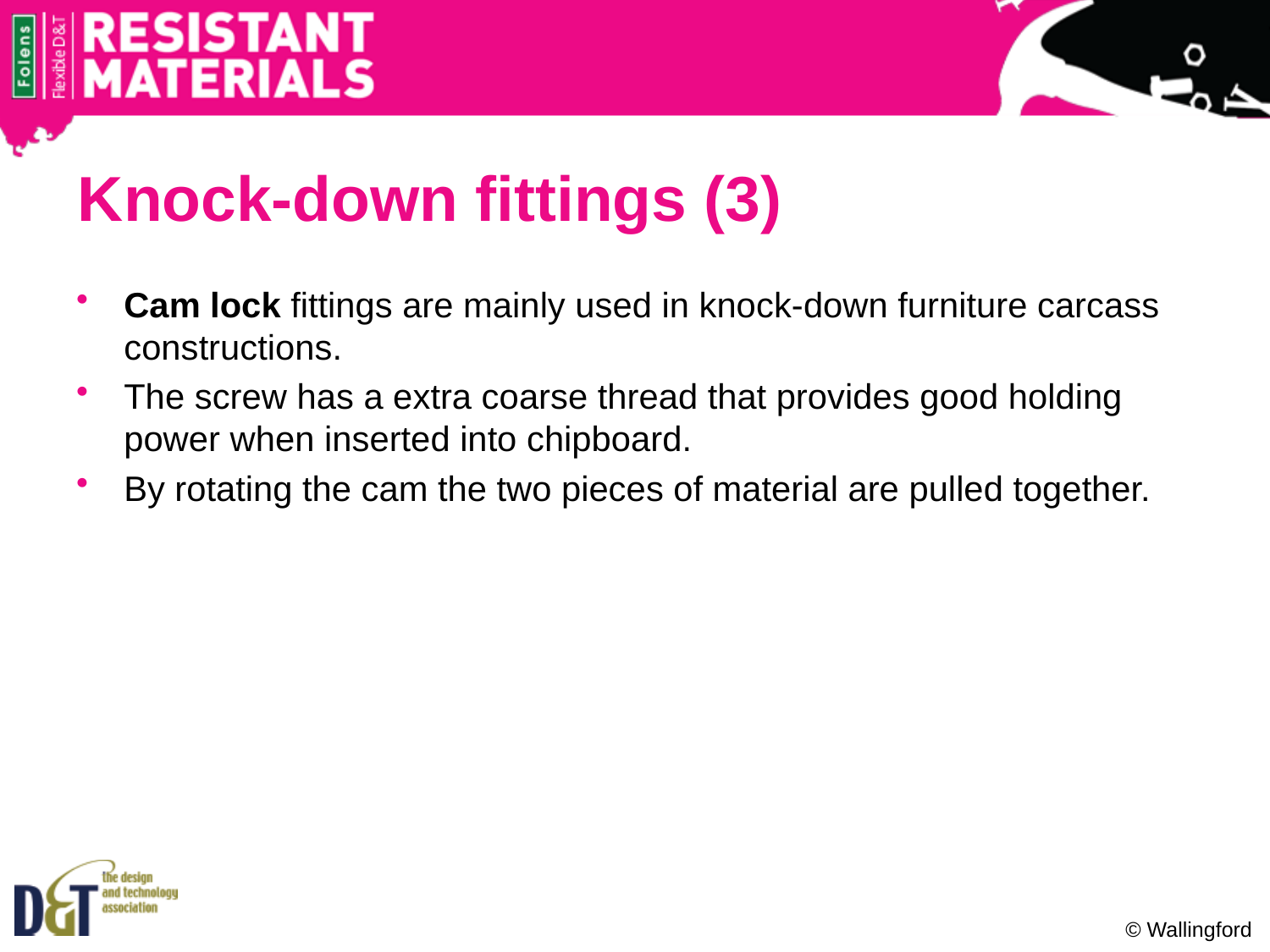

# Knock-down fittings (3)
Cam lock fittings are mainly used in knock-down furniture carcass constructions.
The screw has a extra coarse thread that provides good holding power when inserted into chipboard.
By rotating the cam the two pieces of material are pulled together.

© Wallingford